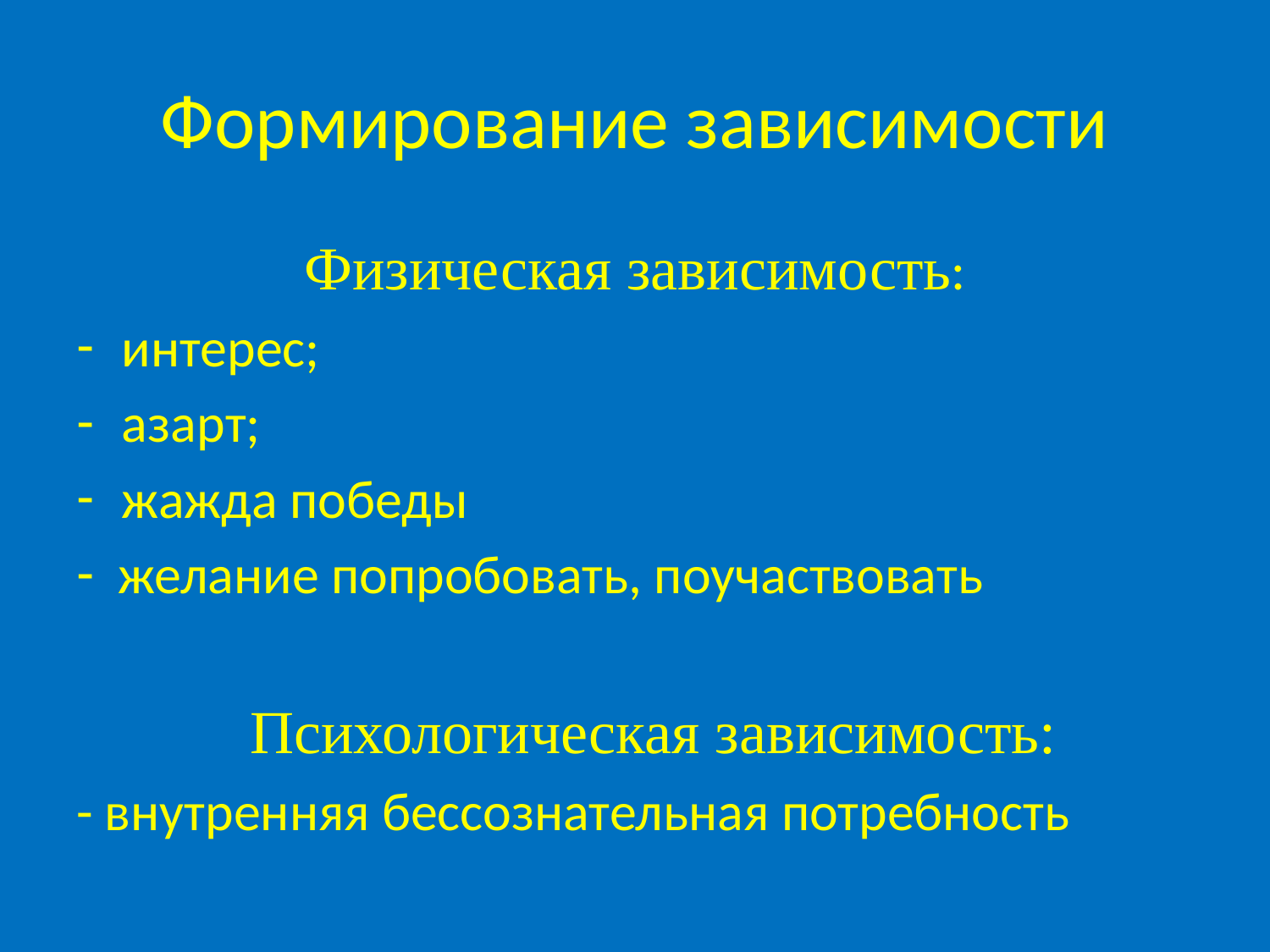

# Формирование зависимости
Физическая зависимость:
интерес;
азарт;
жажда победы
  желание попробовать, поучаствовать

   Психологическая зависимость:
- внутренняя бессознательная потребность